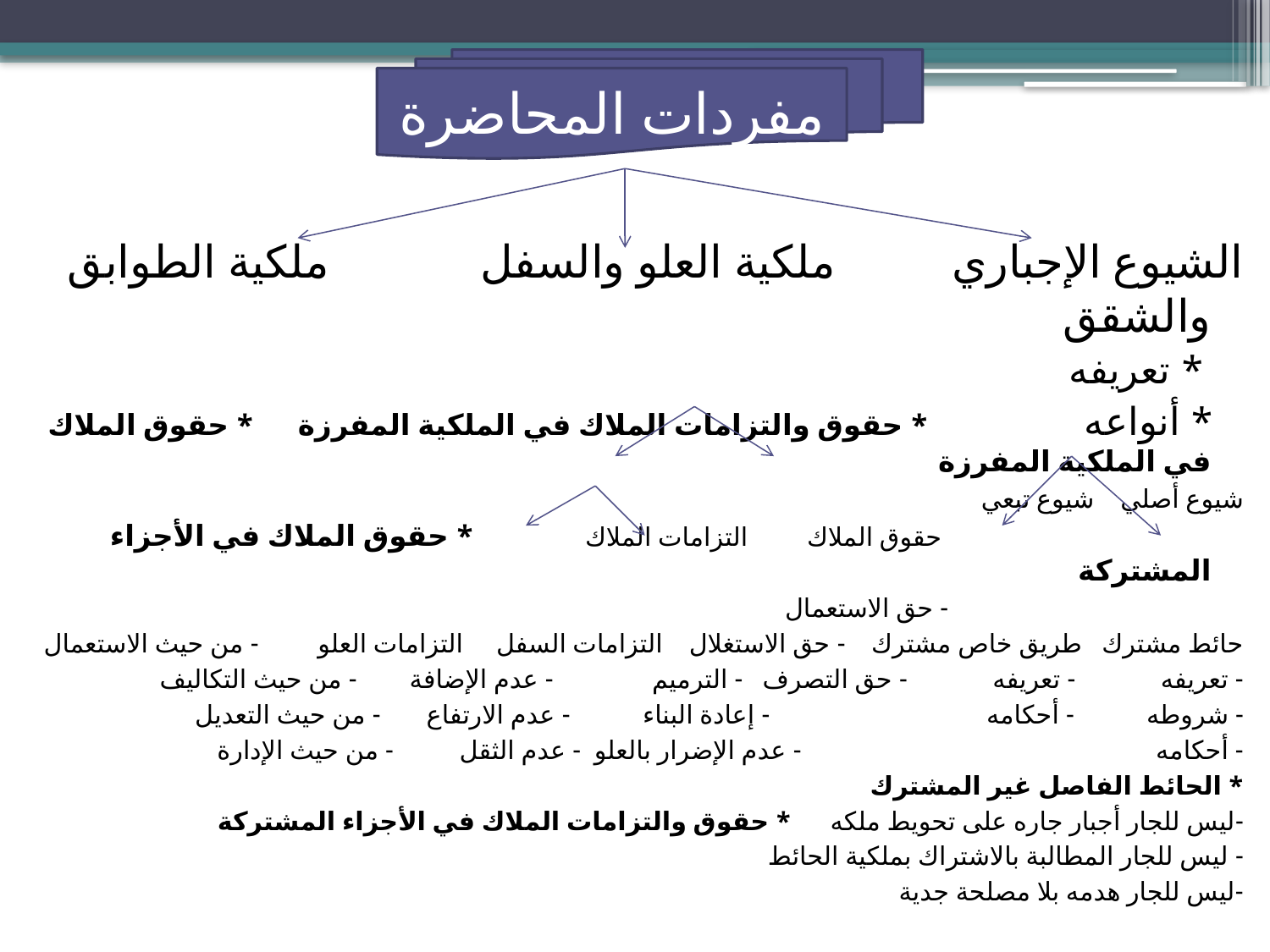

#
مفردات المحاضرة

الشيوع الإجباري          ملكية العلو والسفل             ملكية الطوابق والشقق
    * تعريفه
   * أنواعه                * حقوق والتزامات الملاك في الملكية المفرزة      * حقوق الملاك في الملكية المفرزة
شيوع أصلي    شيوع تبعي
                                              حقوق الملاك         التزامات الملاك                 * حقوق الملاك في الأجزاء المشتركة
                                             - حق الاستعمال
حائط مشترك   طريق خاص مشترك    - حق الاستغلال    التزامات السفل     التزامات العلو         - من حيث الاستعمال
- تعريفه             - تعريفه             - حق التصرف   - الترميم               - عدم الإضافة        - من حيث التكاليف
- شروطه           - أحكامه                                 - إعادة البناء           - عدم الارتفاع       - من حيث التعديل
- أحكامه                                                      - عدم الإضرار بالعلو  - عدم الثقل          - من حيث الإدارة
* الحائط الفاصل غير المشترك
-ليس للجار أجبار جاره على تحويط ملكه      * حقوق والتزامات الملاك في الأجزاء المشتركة
- ليس للجار المطالبة بالاشتراك بملكية الحائط
-ليس للجار هدمه بلا مصلحة جدية